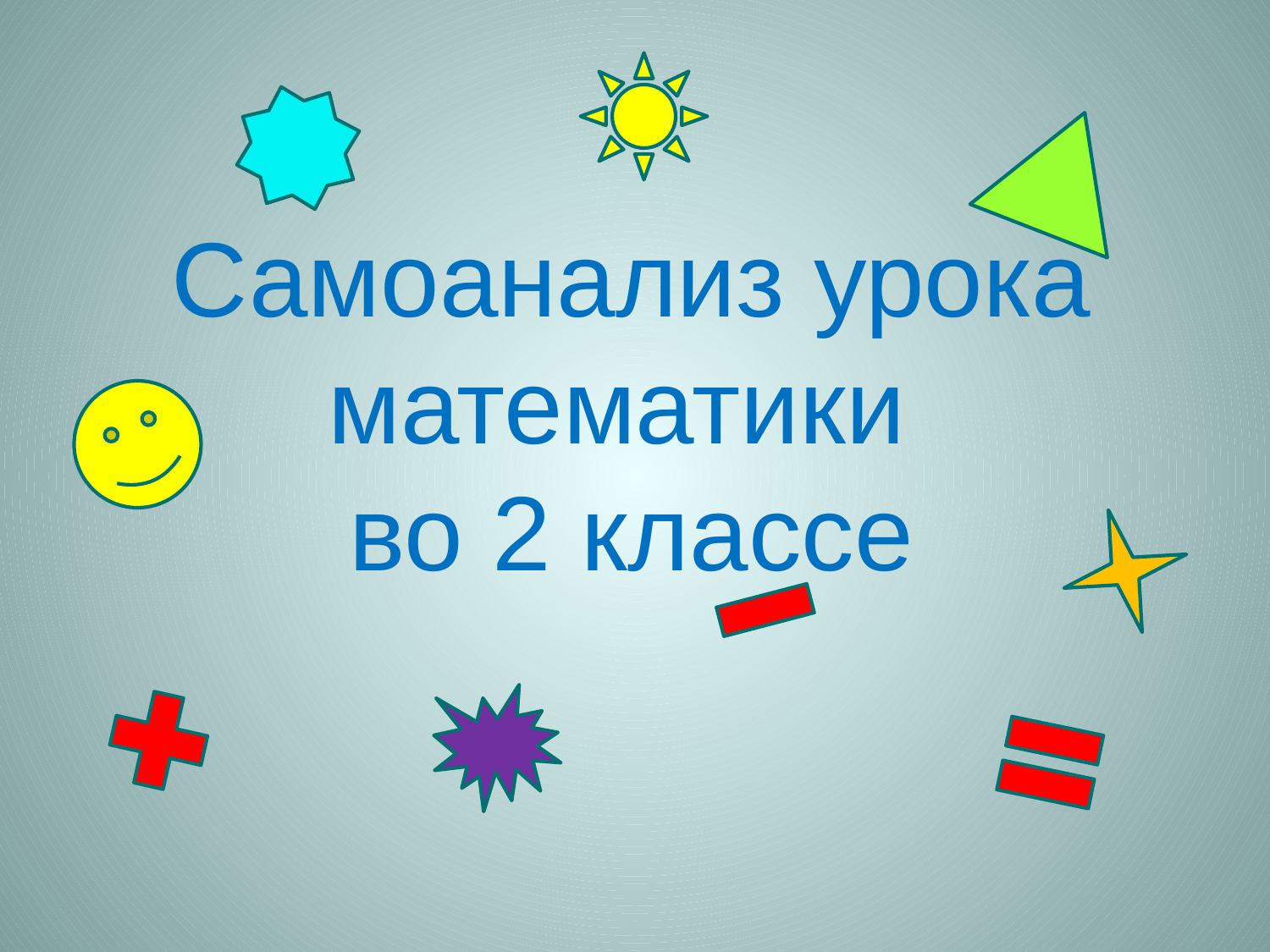

# Самоанализ урока математики во 2 классе